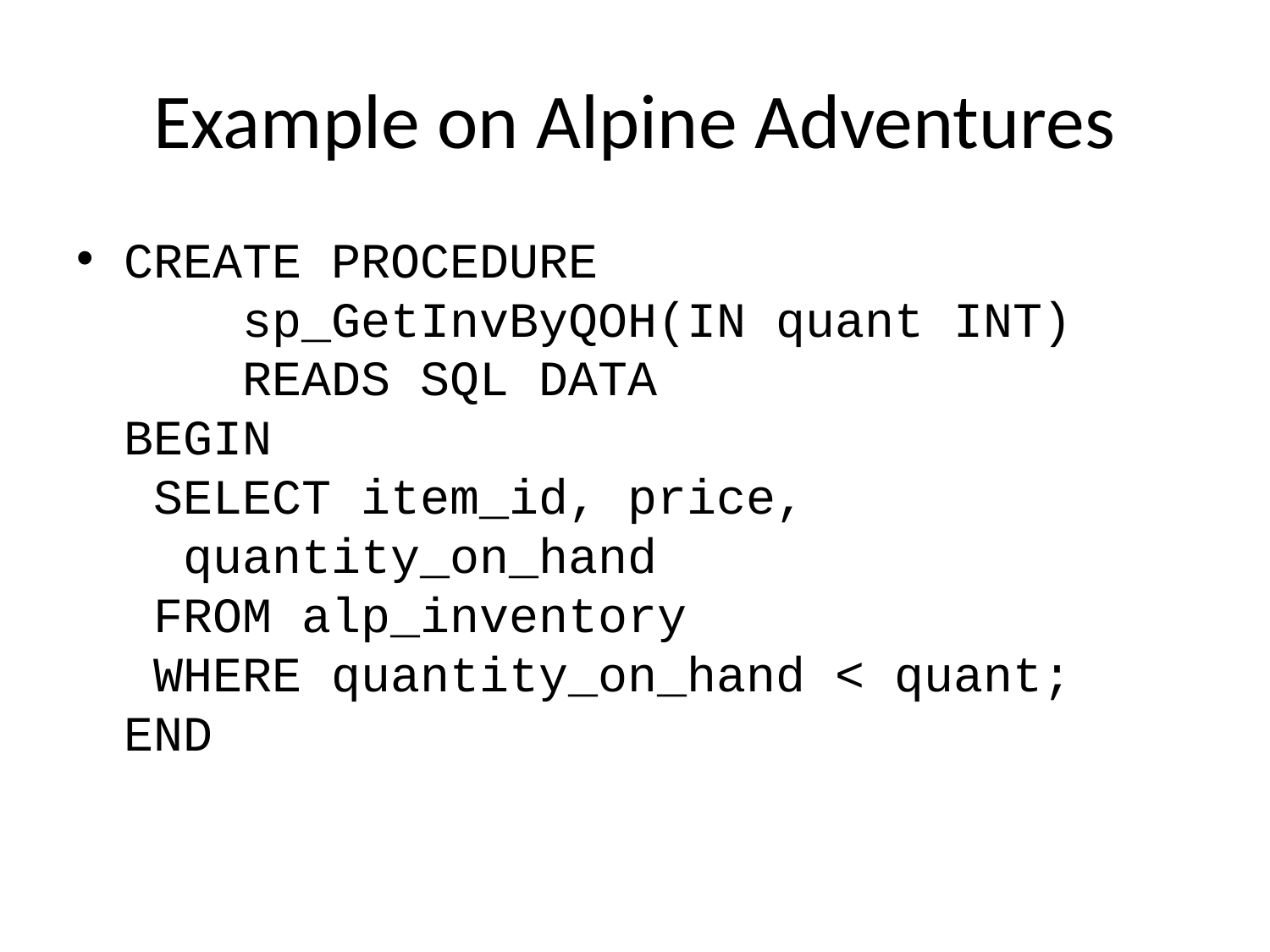

# Example on Alpine Adventures
CREATE PROCEDURE
    sp_GetInvByQOH(IN quant INT)
    READS SQL DATA
BEGIN
 SELECT item_id, price,
  quantity_on_hand
 FROM alp_inventory
 WHERE quantity_on_hand < quant;
END